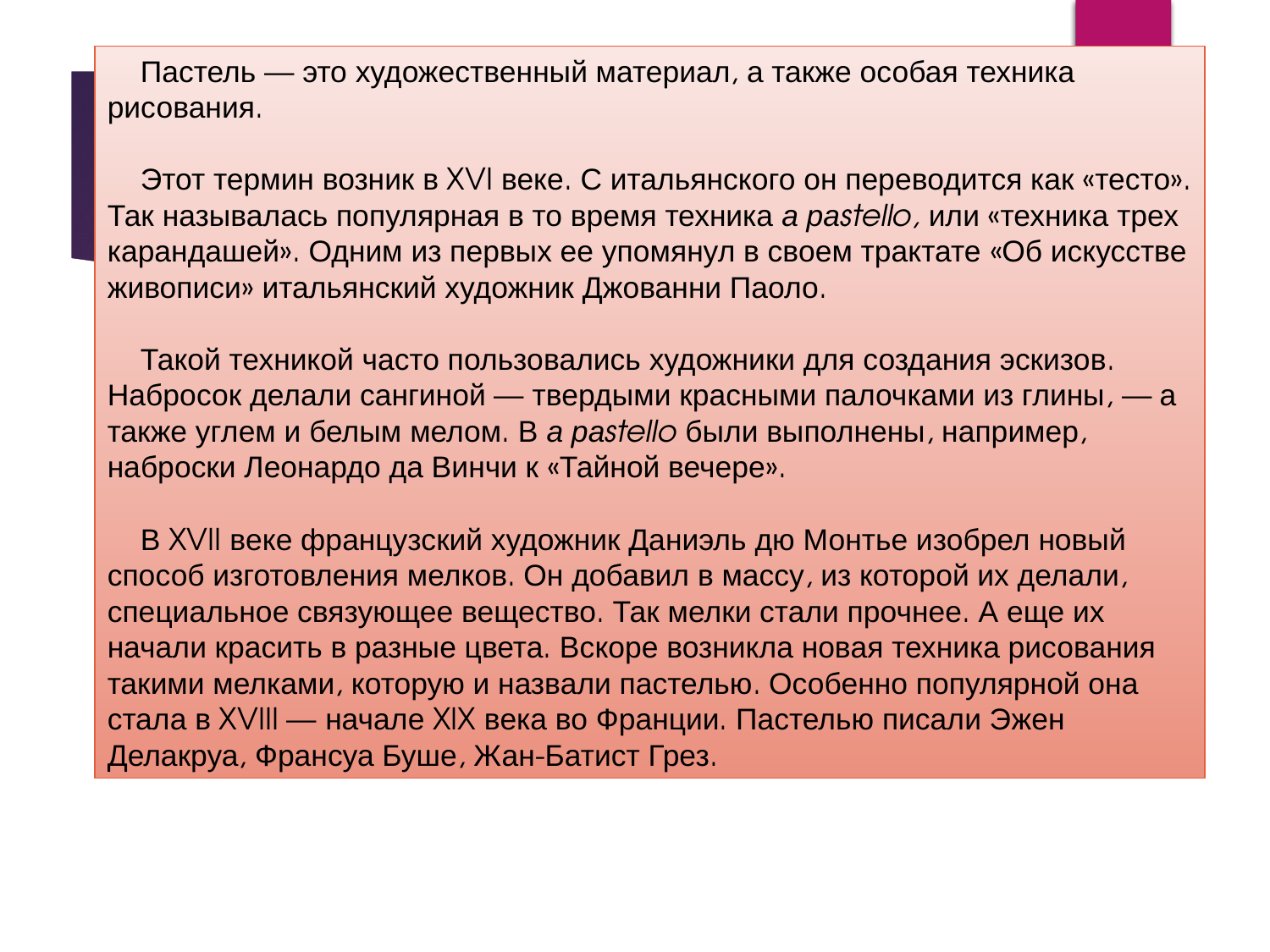

Пастель — это художественный материал, а также особая техника рисования.
    Этот термин возник в XVI веке. С итальянского он переводится как «тесто». Так называлась популярная в то время техника а раstello, или «техника трех карандашей». Одним из первых ее упомянул в своем трактате «Об искусстве живописи» итальянский художник Джованни Паоло.
    Такой техникой часто пользовались художники для создания эскизов. Набросок делали сангиной — твердыми красными палочками из глины, — а также углем и белым мелом. В а раstello были выполнены, например, наброски Леонардо да Винчи к «Тайной вечере».
    В XVII веке французский художник Даниэль дю Монтье изобрел новый способ изготовления мелков. Он добавил в массу, из которой их делали, специальное связующее вещество. Так мелки стали прочнее. А еще их начали красить в разные цвета. Вскоре возникла новая техника рисования такими мелками, которую и назвали пастелью. Особенно популярной она стала в XVIII — начале XIX века во Франции. Пастелью писали Эжен Делакруа, Франсуа Буше, Жан-Батист Грез.